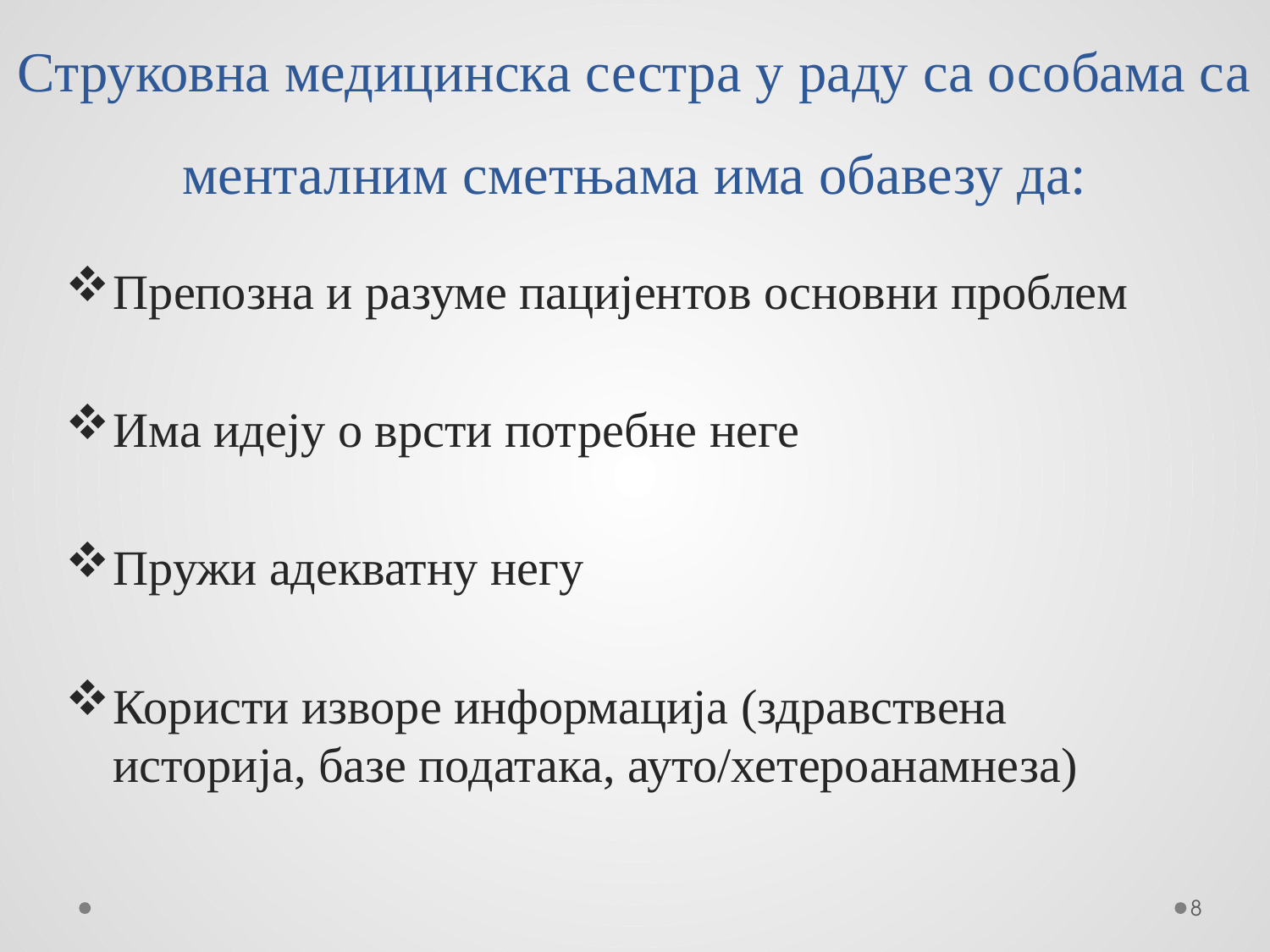

# Струковна медицинска сестра у раду са особама са менталним сметњама има обавезу да:
Препозна и разуме пацијентов основни проблем

Има идеју о врсти потребне неге

Пружи адекватну негу

Користи изворе информација (здравствена историја, базе података, ауто/хетероанамнеза)
8